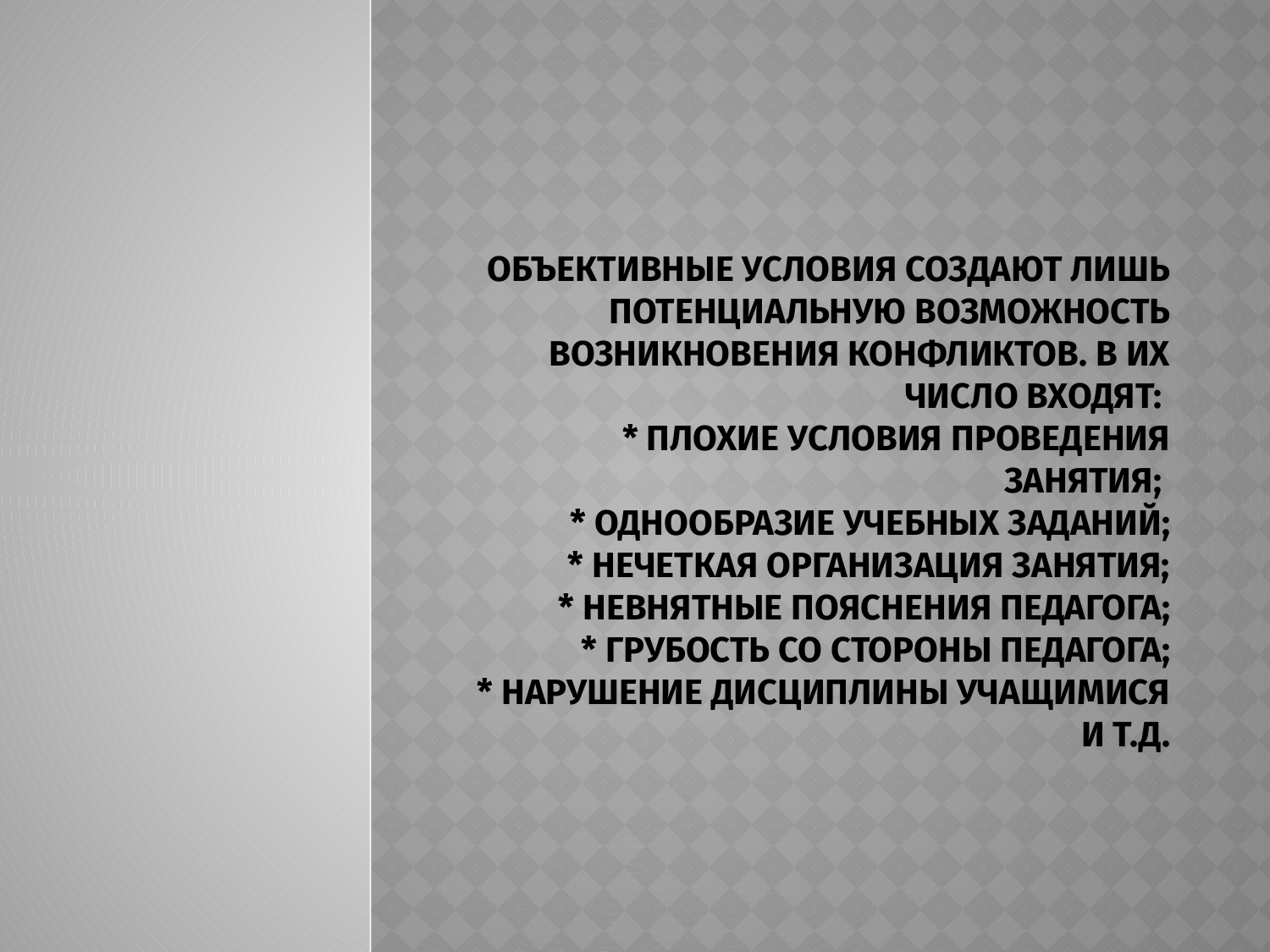

# Объективные условия создают лишь потенциальную возможность возникновения конфликтов. В их число входят: * плохие условия проведения занятия; * однообразие учебных заданий; * нечеткая организация занятия; * невнятные пояснения педагога; * грубость со стороны педагога; * нарушение дисциплины учащимися и т.д.